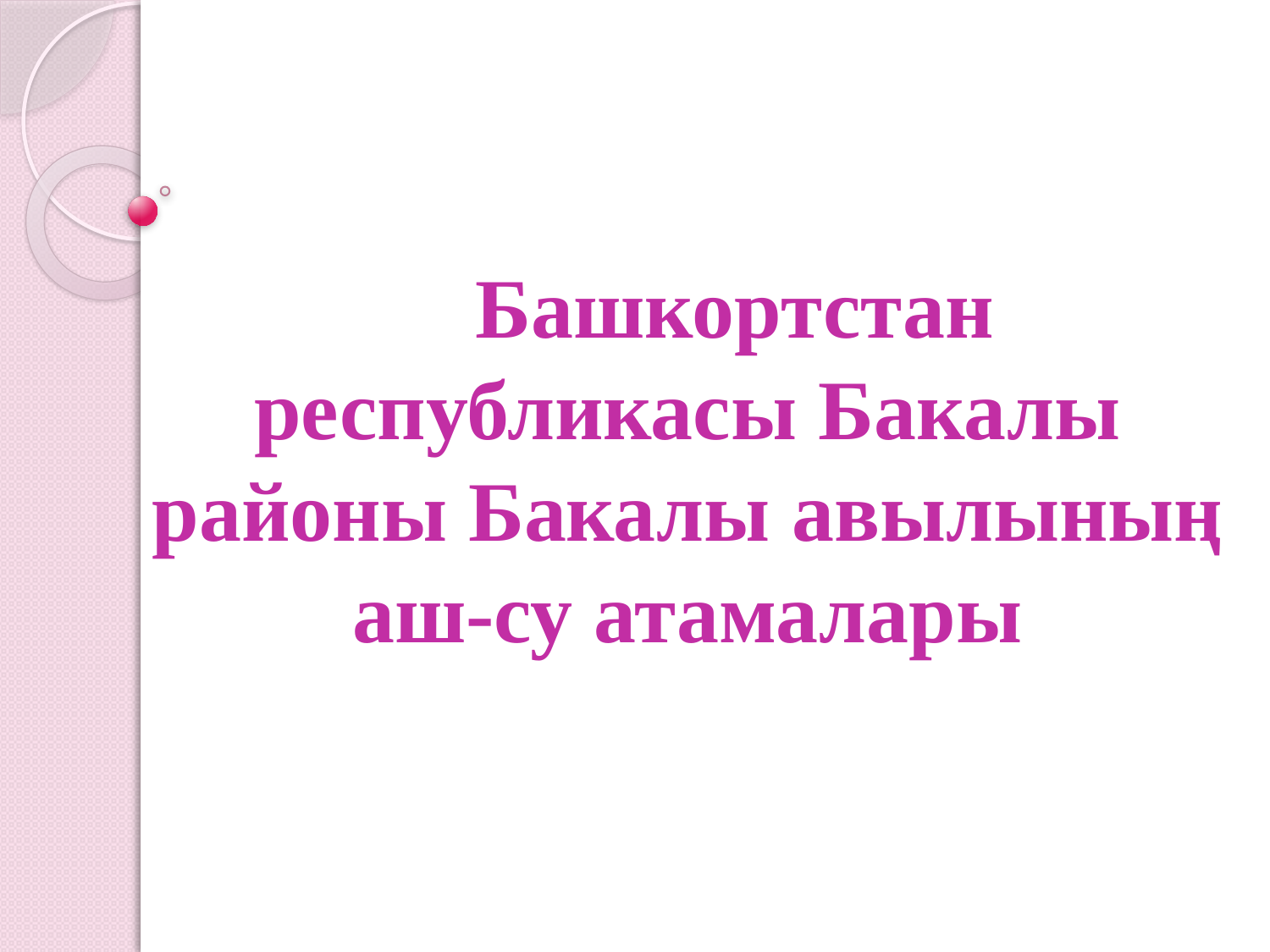

# Башкортстан республикасы Бакалы районы Бакалы авылының аш-су атамалары